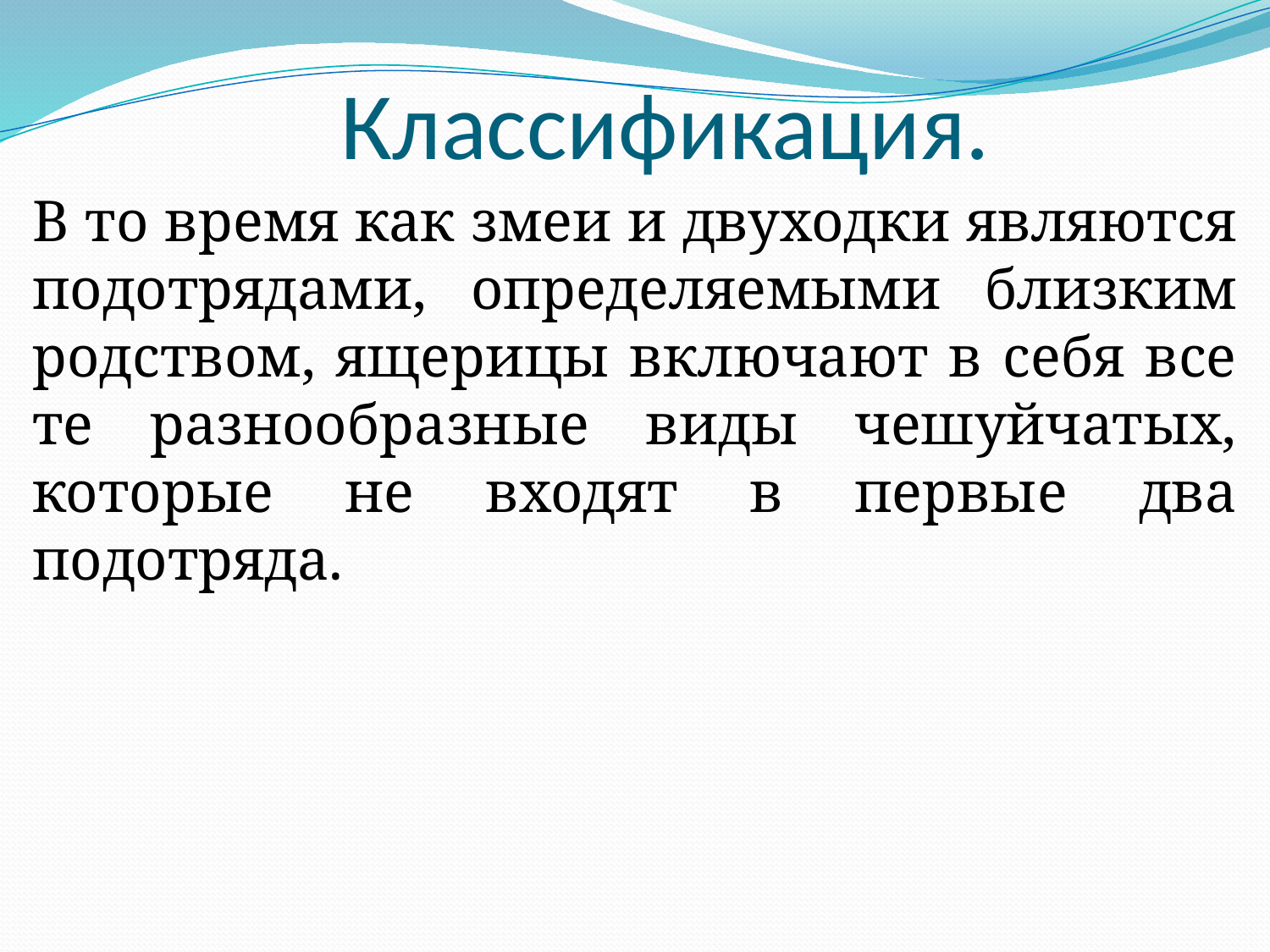

# Классификация.
В то время как змеи и двуходки являются подотрядами, определяемыми близким родством, ящерицы включают в себя все те разнообразные виды чешуйчатых, которые не входят в первые два подотряда.